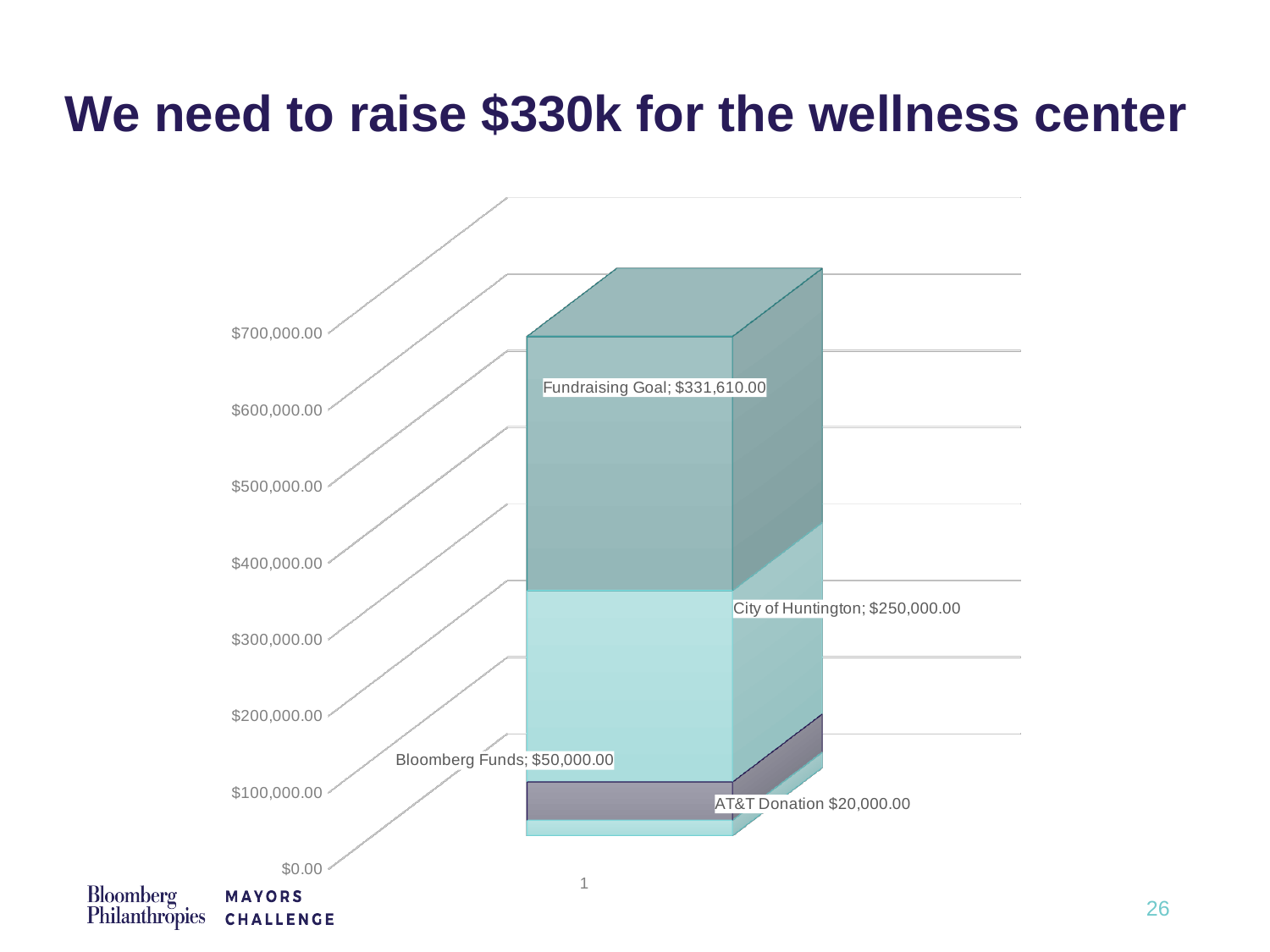

# We need to raise $330k for the wellness center

[unsupported chart]

26